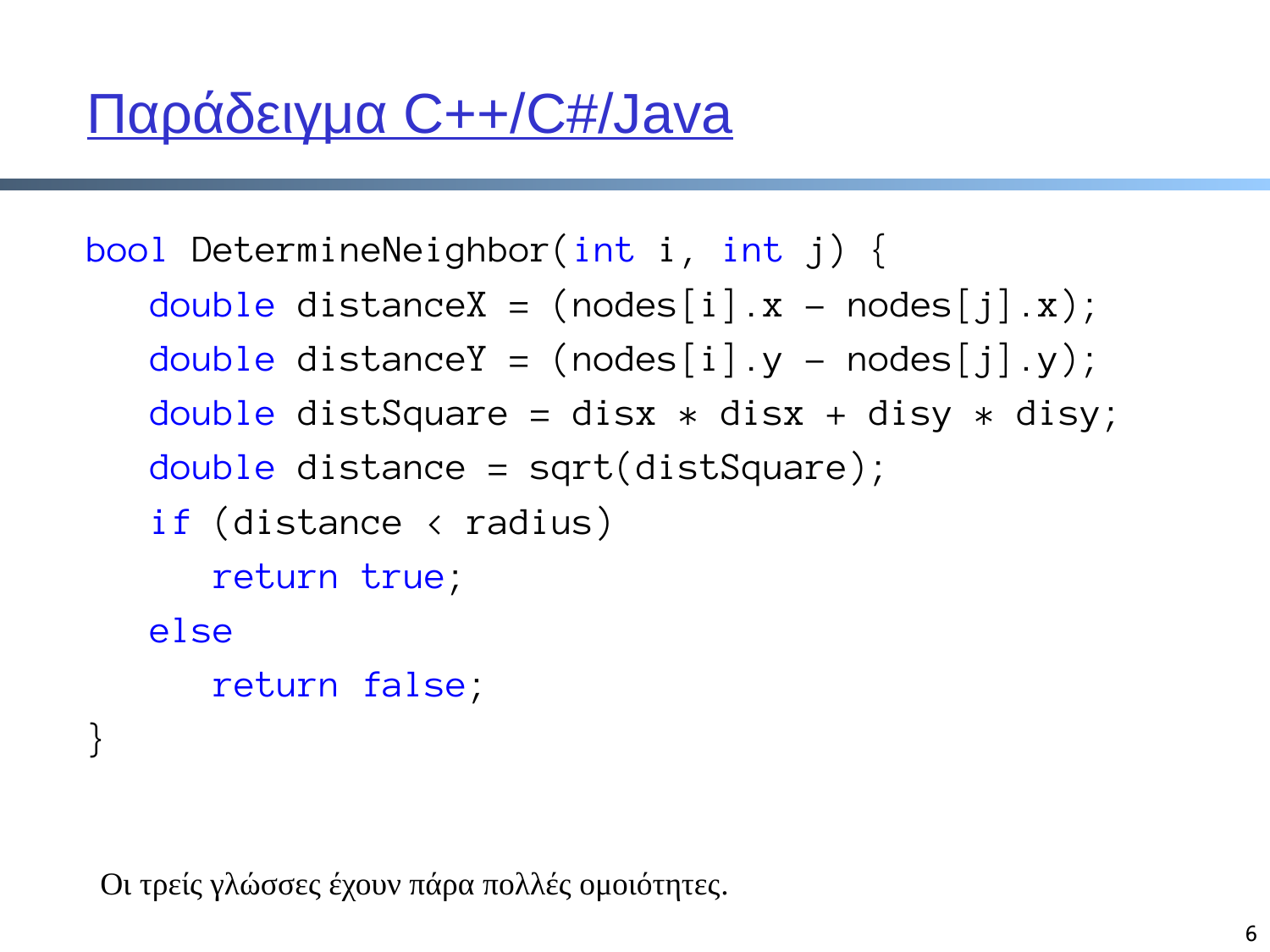

# Παράδειγμα C++/C#/Java
bool DetermineNeighbor(int i, int j) {
   double distanceX = (nodes[i].x - nodes[j].x);
   double distanceY = (nodes[i].y - nodes[j].y);
   double distSquare = disx * disx + disy * disy;
   double distance = sqrt(distSquare);
   if (distance < radius)
      return true;
   else
      return false;
}
Οι τρείς γλώσσες έχουν πάρα πολλές ομοιότητες.
6